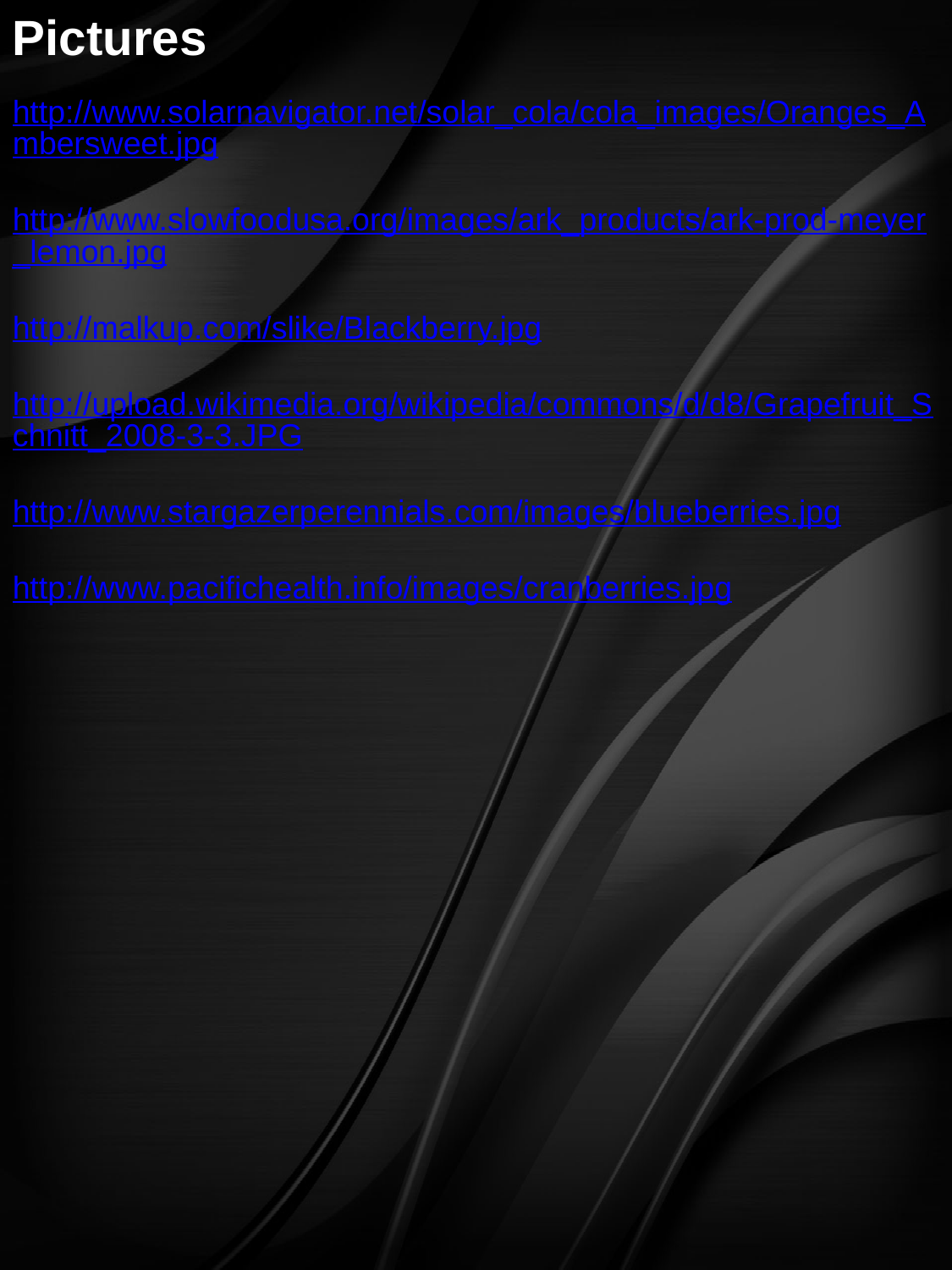

Pictures
http://www.solarnavigator.net/solar_cola/cola_images/Oranges_Ambersweet.jpg

http://www.slowfoodusa.org/images/ark_products/ark-prod-meyer_lemon.jpg

http://malkup.com/slike/Blackberry.jpg

http://upload.wikimedia.org/wikipedia/commons/d/d8/Grapefruit_Schnitt_2008-3-3.JPG

http://www.stargazerperennials.com/images/blueberries.jpg

http://www.pacifichealth.info/images/cranberries.jpg